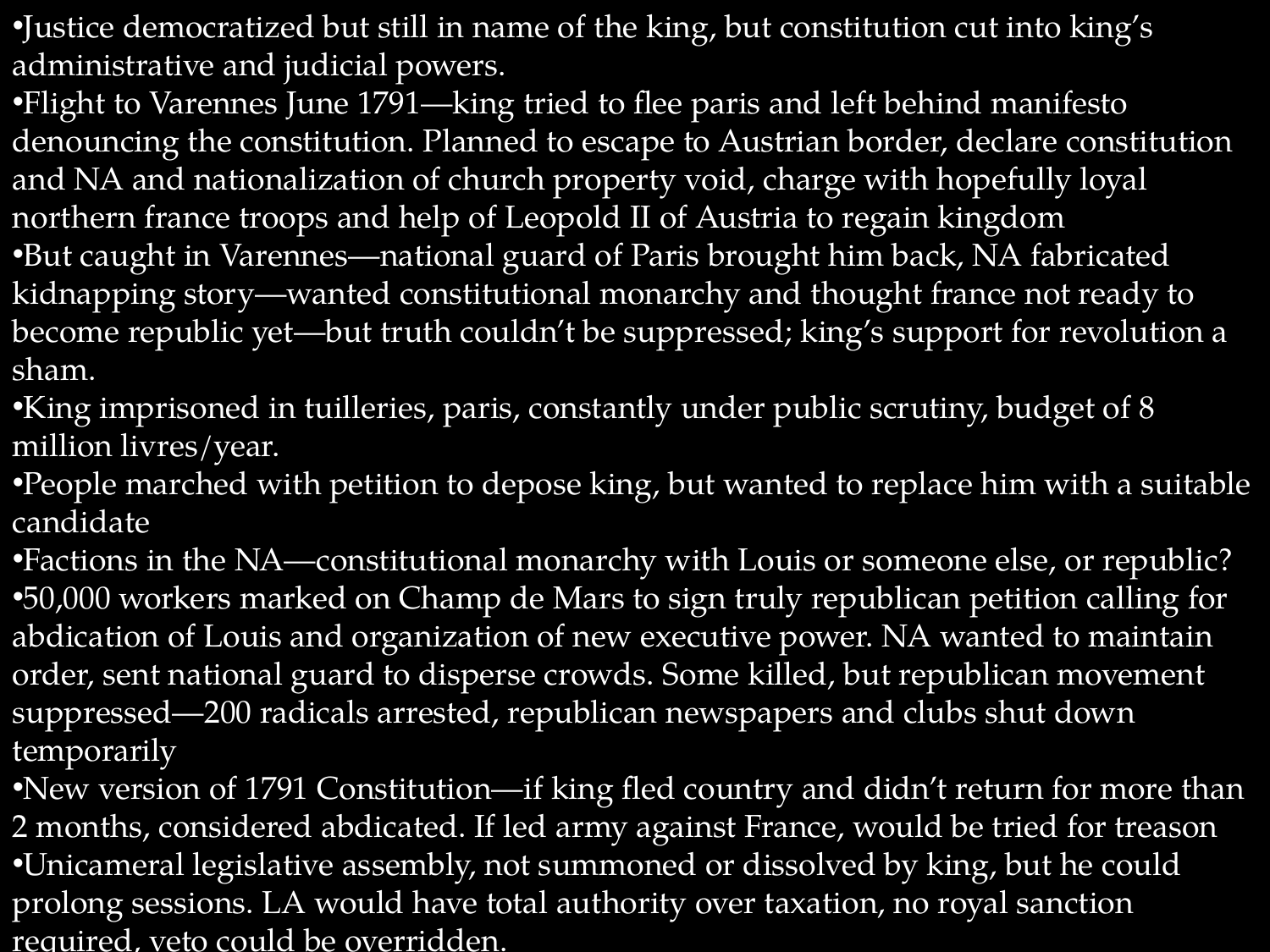

Justice democratized but still in name of the king, but constitution cut into king’s administrative and judicial powers.
Flight to Varennes June 1791—king tried to flee paris and left behind manifesto denouncing the constitution. Planned to escape to Austrian border, declare constitution and NA and nationalization of church property void, charge with hopefully loyal northern france troops and help of Leopold II of Austria to regain kingdom
But caught in Varennes—national guard of Paris brought him back, NA fabricated kidnapping story—wanted constitutional monarchy and thought france not ready to become republic yet—but truth couldn’t be suppressed; king’s support for revolution a sham.
King imprisoned in tuilleries, paris, constantly under public scrutiny, budget of 8 million livres/year.
People marched with petition to depose king, but wanted to replace him with a suitable candidate
Factions in the NA—constitutional monarchy with Louis or someone else, or republic?
50,000 workers marked on Champ de Mars to sign truly republican petition calling for abdication of Louis and organization of new executive power. NA wanted to maintain order, sent national guard to disperse crowds. Some killed, but republican movement suppressed—200 radicals arrested, republican newspapers and clubs shut down temporarily
New version of 1791 Constitution—if king fled country and didn’t return for more than 2 months, considered abdicated. If led army against France, would be tried for treason
Unicameral legislative assembly, not summoned or dissolved by king, but he could prolong sessions. LA would have total authority over taxation, no royal sanction required, veto could be overridden.